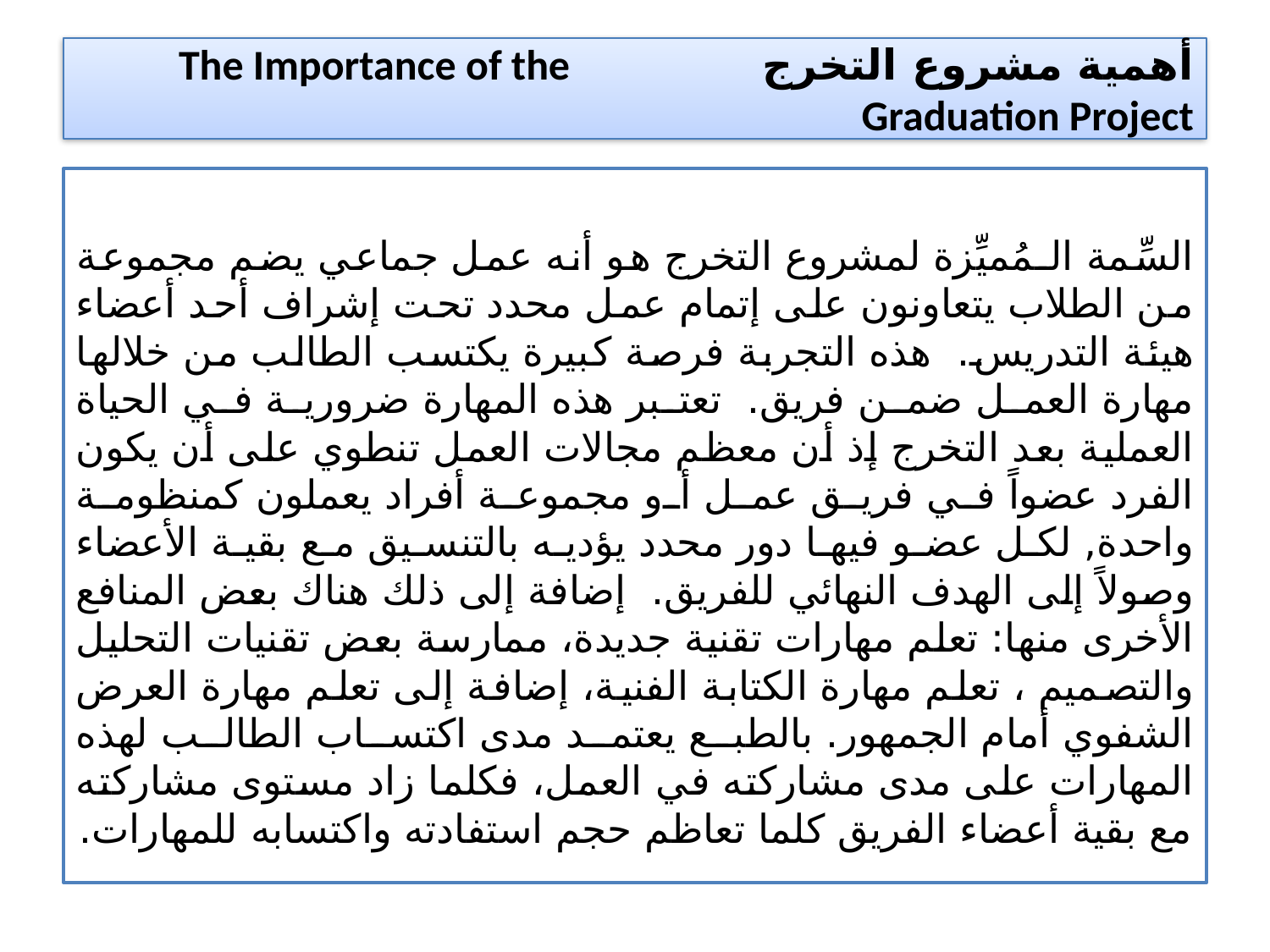

# أهمية مشروع التخرج             The Importance of the Graduation Project

السِّمة الـمُميِّزة لمشروع التخرج هو أنه عمل جماعي يضم مجموعة من الطلاب يتعاونون على إتمام عمل محدد تحت إشراف أحد أعضاء هيئة التدريس.  هذه التجربة فرصة كبيرة يكتسب الطالب من خلالها مهارة العمل ضمن فريق.  تعتبر هذه المهارة ضرورية في الحياة العملية بعد التخرج إذ أن معظم مجالات العمل تنطوي على أن يكون الفرد عضواً في فريق عمل أو مجموعة أفراد يعملون كمنظومة واحدة, لكل عضو فيها دور محدد يؤديه بالتنسيق مع بقية الأعضاء وصولاً إلى الهدف النهائي للفريق.  إضافة إلى ذلك هناك بعض المنافع الأخرى منها: تعلم مهارات تقنية جديدة، ممارسة بعض تقنيات التحليل والتصميم ، تعلم مهارة الكتابة الفنية، إضافة إلى تعلم مهارة العرض الشفوي أمام الجمهور. بالطبع يعتمد مدى اكتساب الطالب لهذه المهارات على مدى مشاركته في العمل، فكلما زاد مستوى مشاركته مع بقية أعضاء الفريق كلما تعاظم حجم استفادته واكتسابه للمهارات.